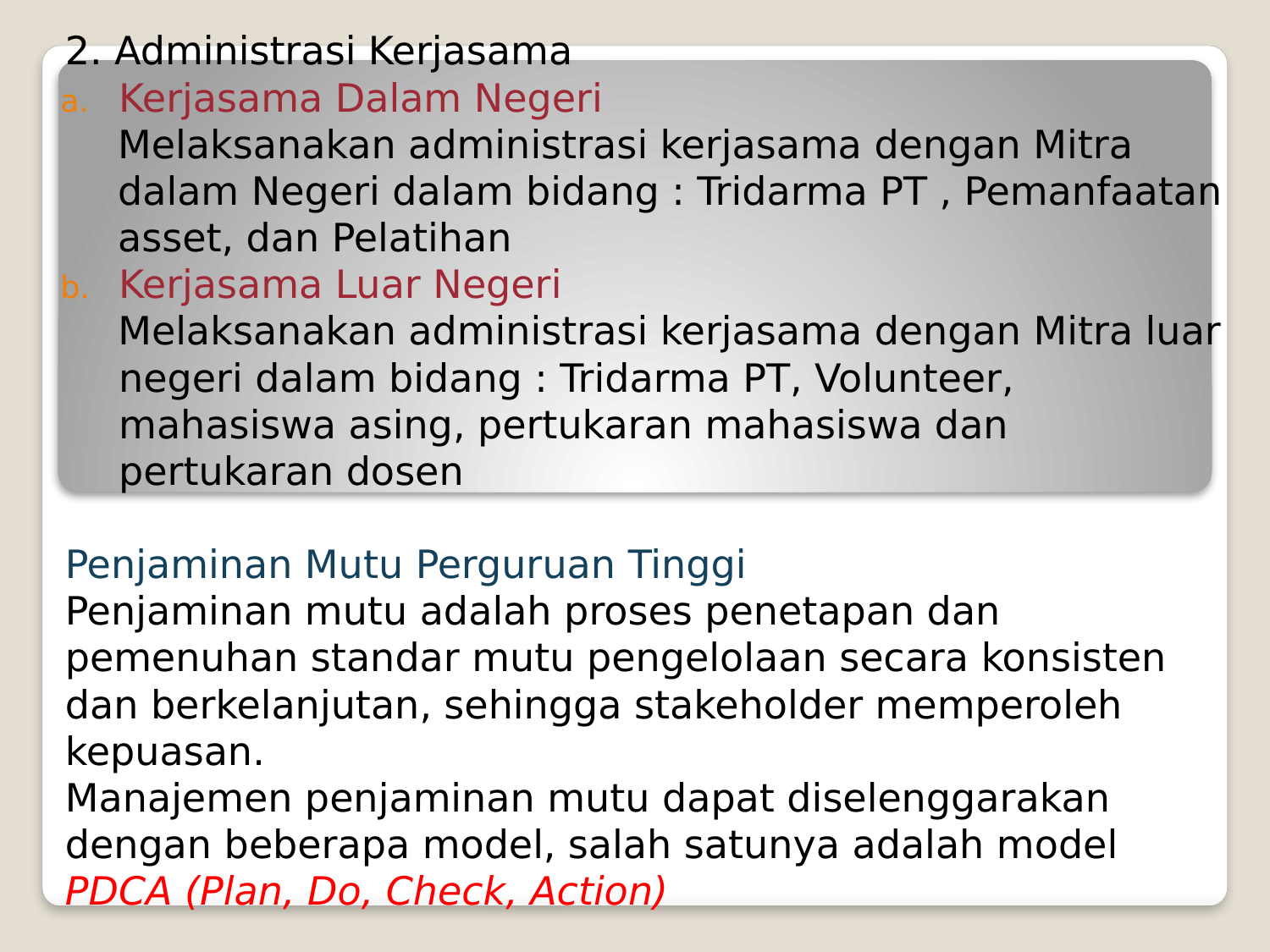

2. Administrasi Kerjasama
Kerjasama Dalam Negeri
Melaksanakan administrasi kerjasama dengan Mitra dalam Negeri dalam bidang : Tridarma PT , Pemanfaatan asset, dan Pelatihan
Kerjasama Luar Negeri
Melaksanakan administrasi kerjasama dengan Mitra luar negeri dalam bidang : Tridarma PT, Volunteer, mahasiswa asing, pertukaran mahasiswa dan pertukaran dosen

Penjaminan Mutu Perguruan Tinggi
Penjaminan mutu adalah proses penetapan dan pemenuhan standar mutu pengelolaan secara konsisten dan berkelanjutan, sehingga stakeholder memperoleh kepuasan.
Manajemen penjaminan mutu dapat diselenggarakan dengan beberapa model, salah satunya adalah model PDCA (Plan, Do, Check, Action)